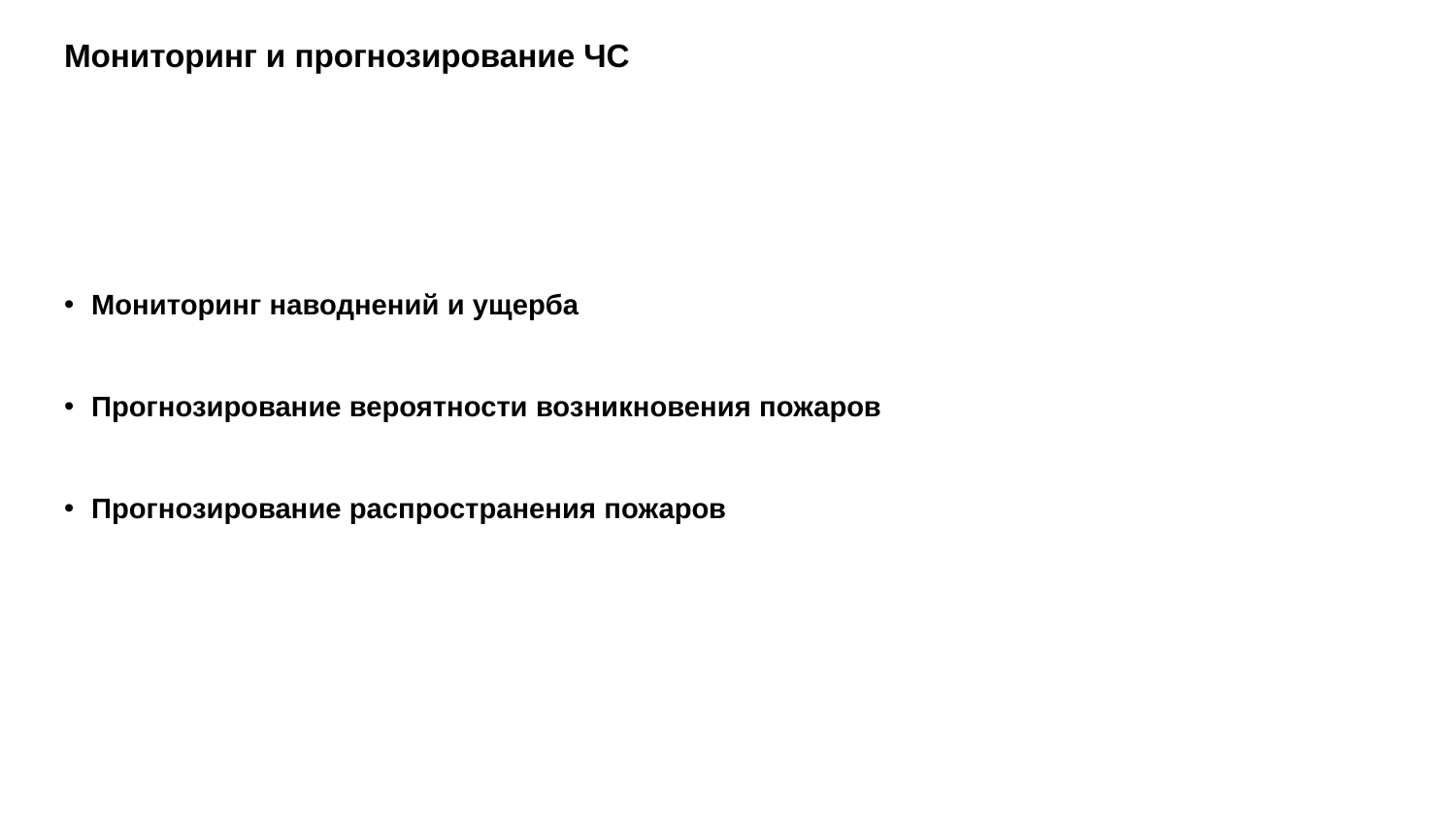

# Мониторинг и прогнозирование ЧС
Мониторинг наводнений и ущерба

Прогнозирование вероятности возникновения пожаров

Прогнозирование распространения пожаров